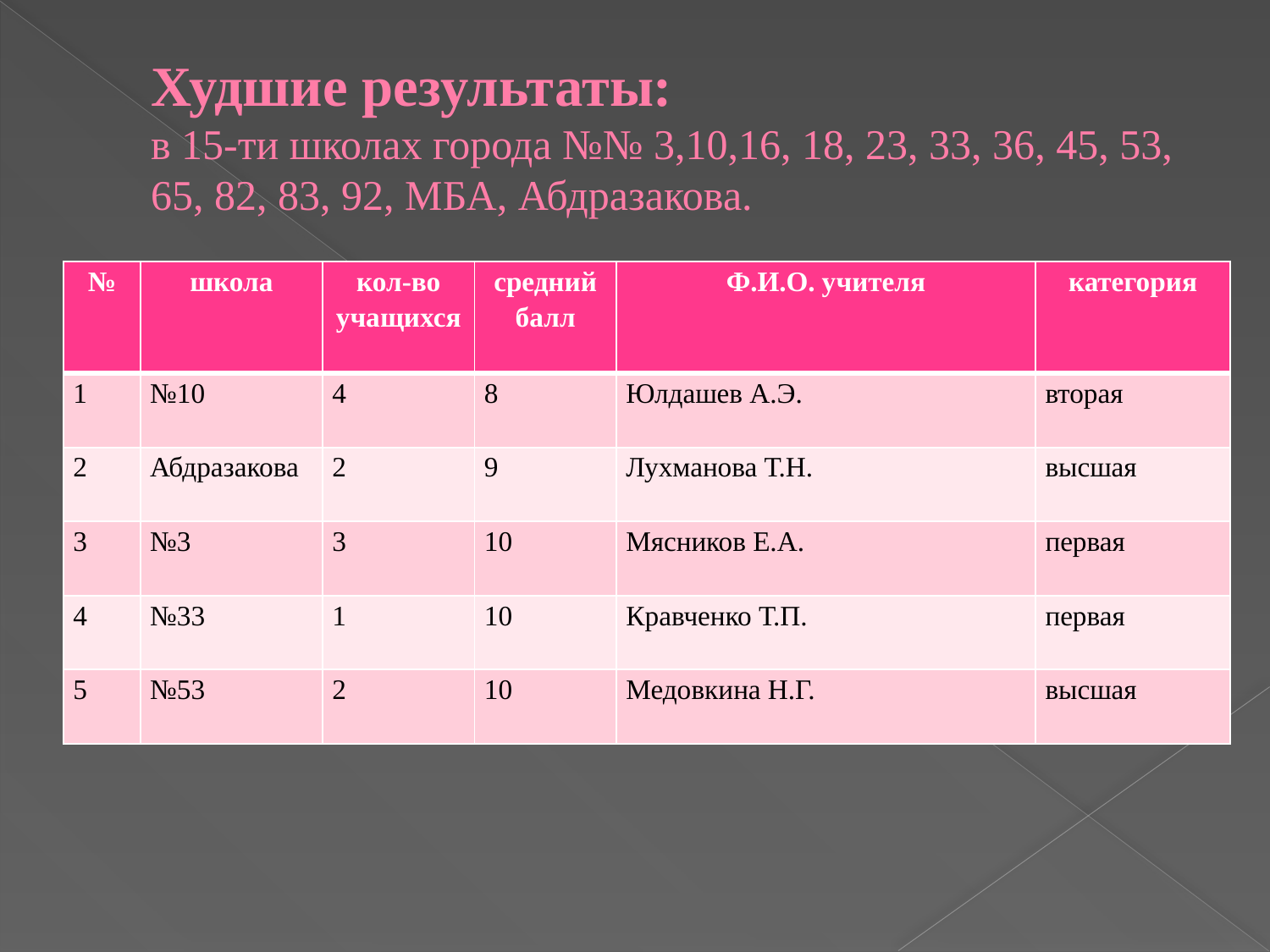

# Худшие результаты: в 15-ти школах города №№ 3,10,16, 18, 23, 33, 36, 45, 53, 65, 82, 83, 92, МБА, Абдразакова.
| № | школа | кол-во учащихся | средний балл | Ф.И.О. учителя | категория |
| --- | --- | --- | --- | --- | --- |
| 1 | №10 | 4 | 8 | Юлдашев А.Э. | вторая |
| 2 | Абдразакова | 2 | 9 | Лухманова Т.Н. | высшая |
| 3 | №3 | 3 | 10 | Мясников Е.А. | первая |
| 4 | №33 | 1 | 10 | Кравченко Т.П. | первая |
| 5 | №53 | 2 | 10 | Медовкина Н.Г. | высшая |